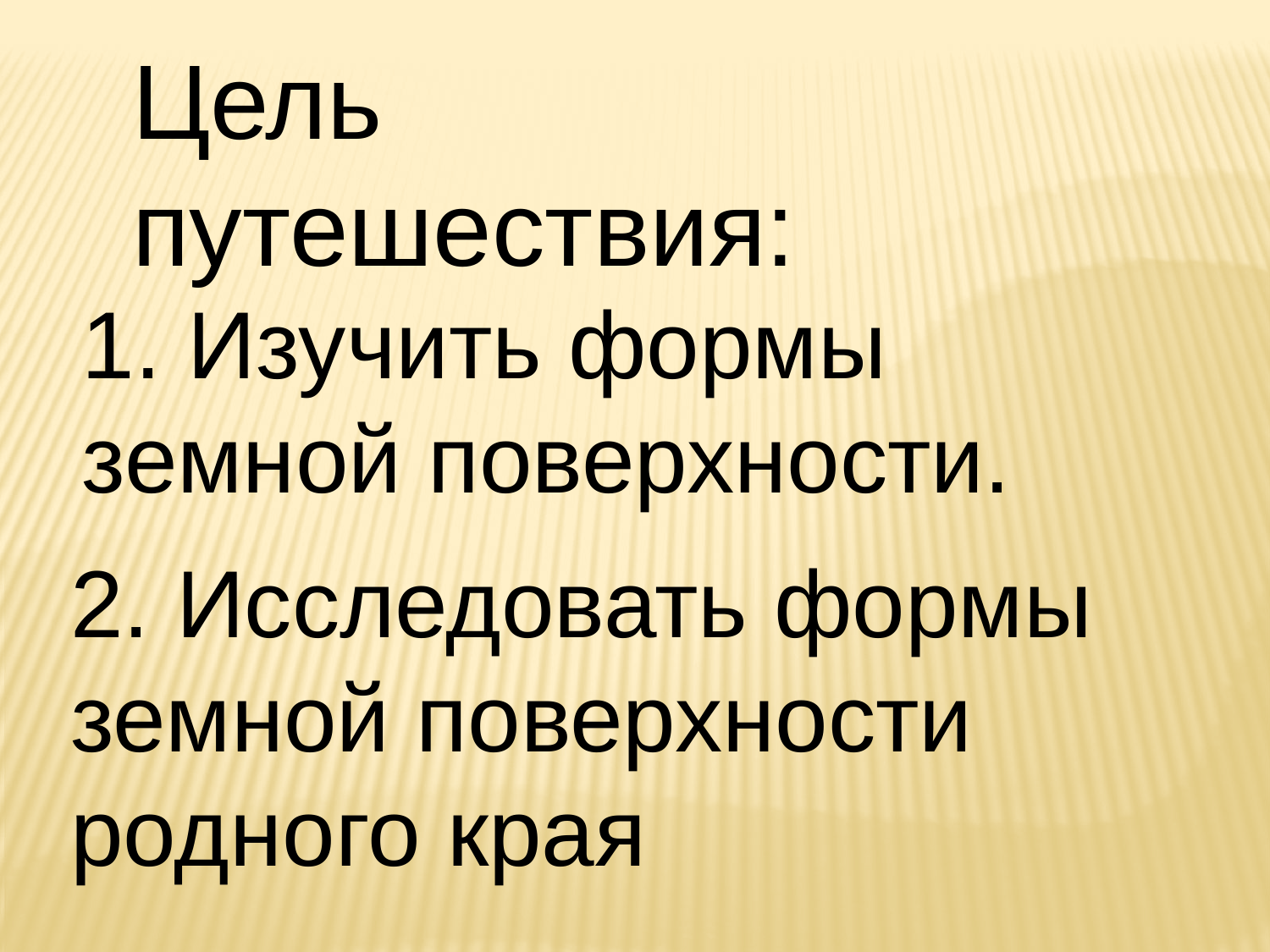

Цель путешествия:
1. Изучить формы земной поверхности.
2. Исследовать формы земной поверхности родного края